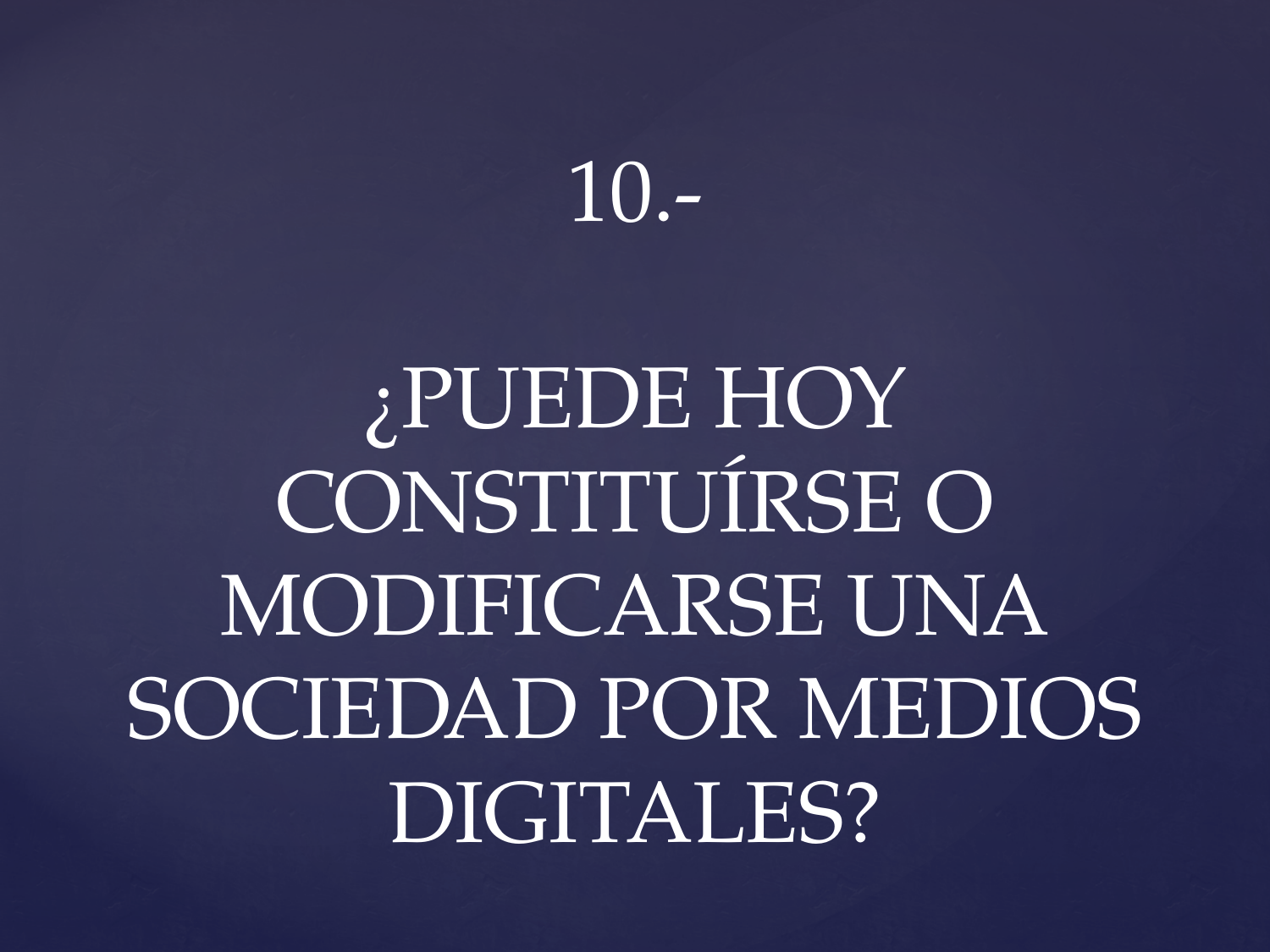

# 10.- ¿PUEDE HOY CONSTITUÍRSE O MODIFICARSE UNA SOCIEDAD POR MEDIOS DIGITALES?